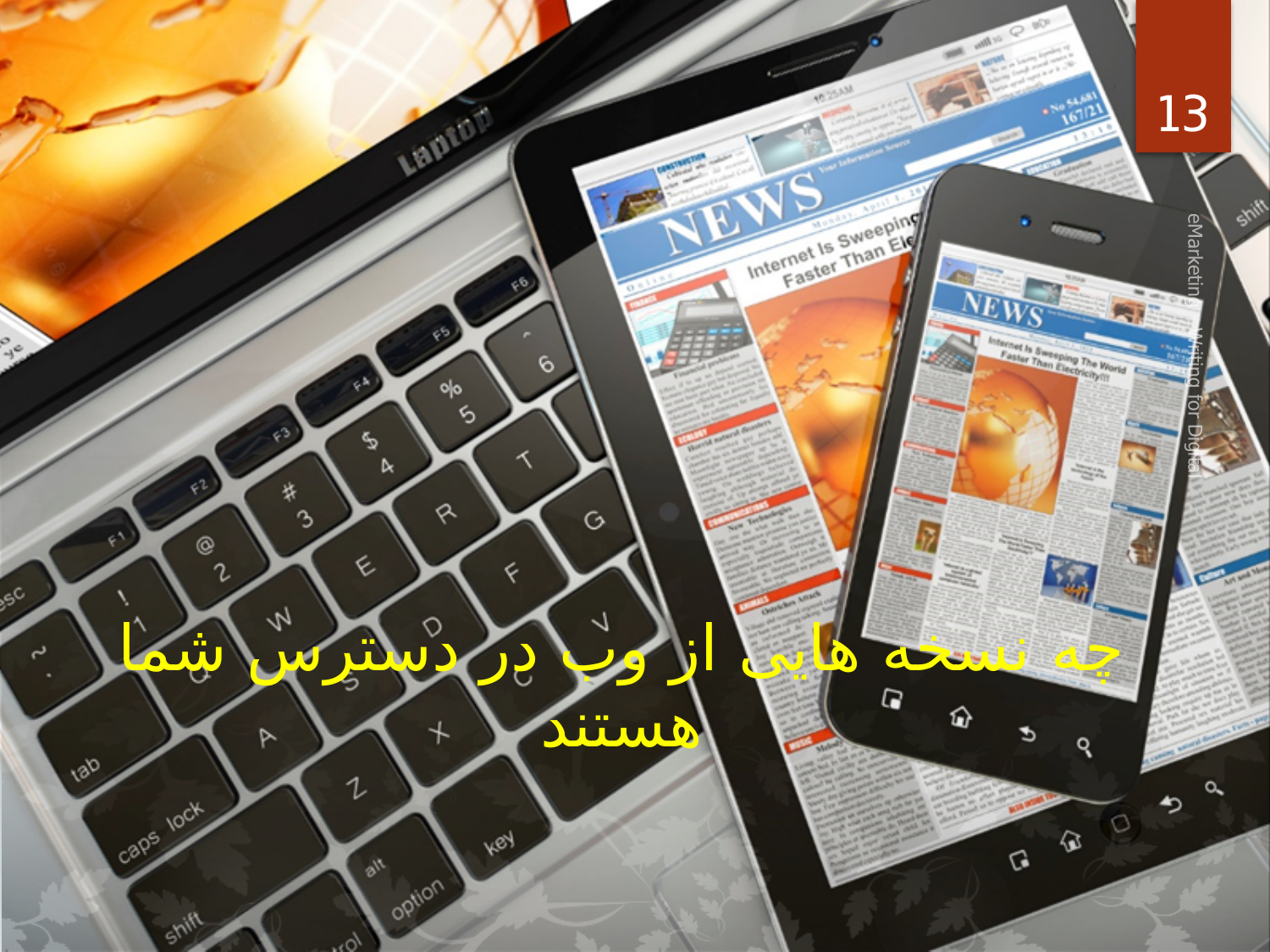

13
eMarketing - Writing for Digital
# چه نسخه هایی از وب در دسترس شما هستند